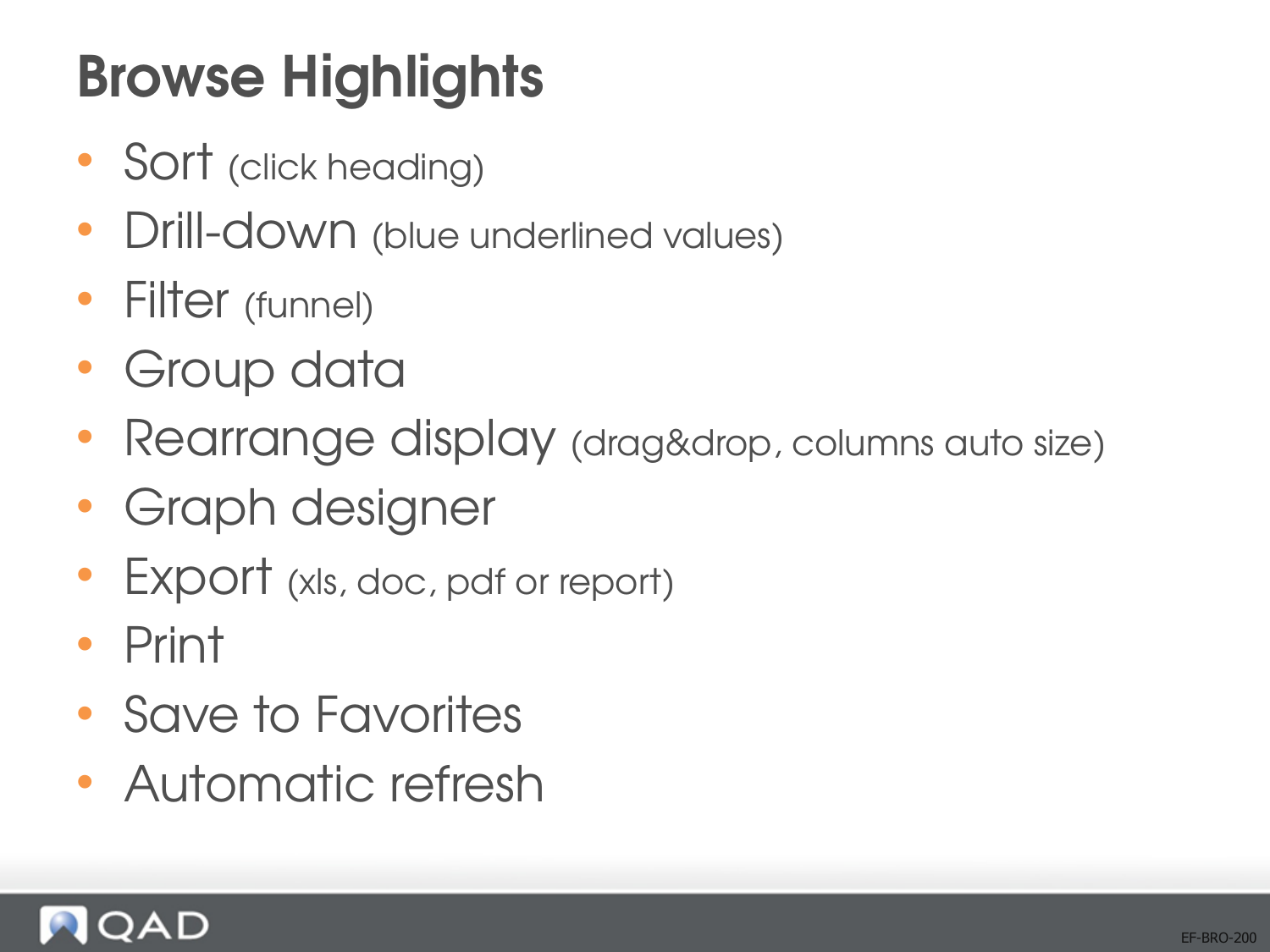

# Browse Highlights
Sort (click heading)
Drill-down (blue underlined values)
Filter (funnel)
Group data
Rearrange display (drag&drop, columns auto size)
Graph designer
Export (xls, doc, pdf or report)
Print
Save to Favorites
Automatic refresh
EF-BRO-200